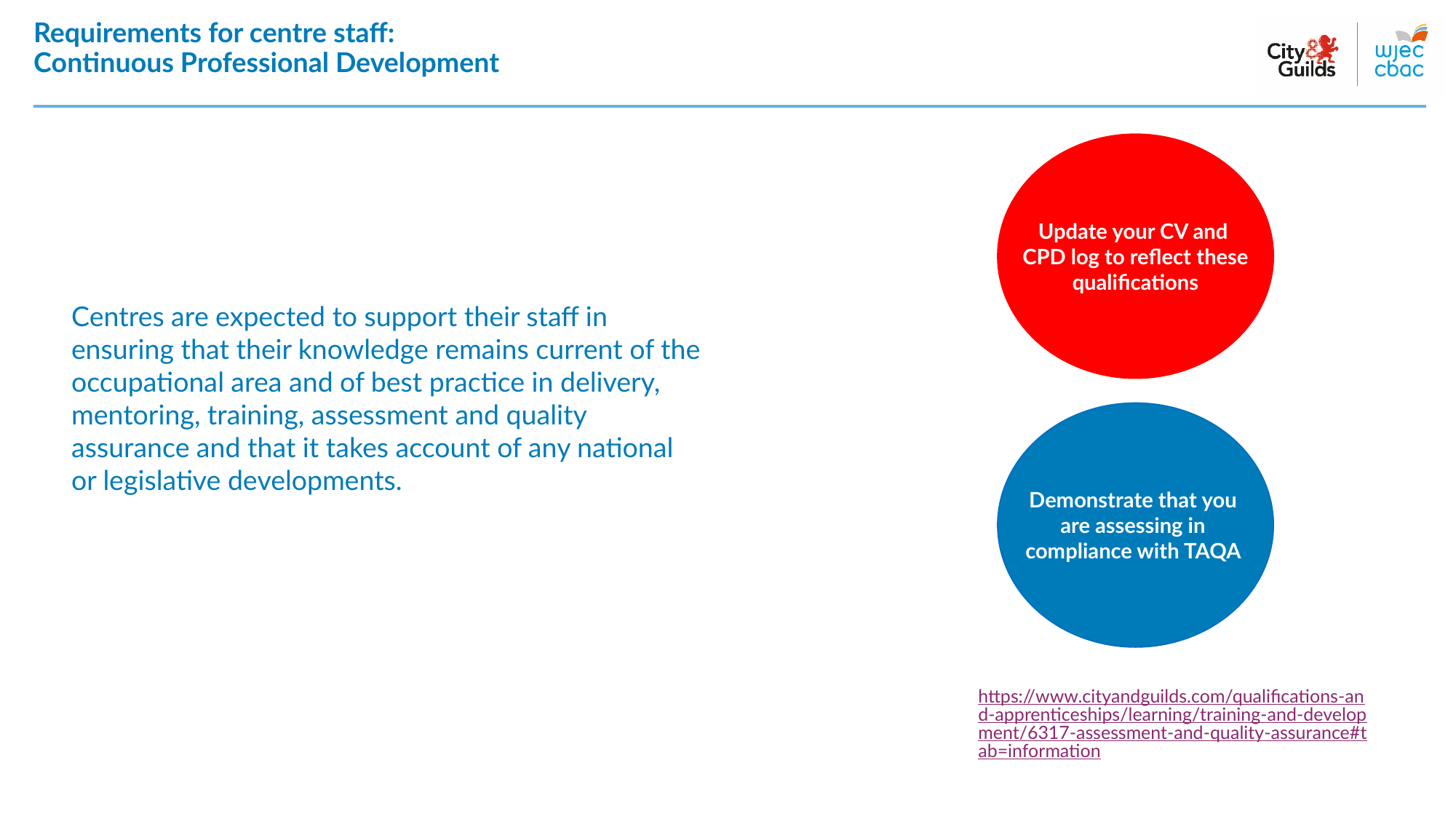

# Requirements for centre staff: Continuous Professional Development
Update your CV and
CPD log to reflect these
 qualifications
Centres are expected to support their staff in ensuring that their knowledge remains current of the occupational area and of best practice in delivery, mentoring, training, assessment and quality assurance and that it takes account of any national or legislative developments.

Demonstrate that you
are assessing in
compliance with TAQA
https://www.cityandguilds.com/qualifications-and-apprenticeships/learning/training-and-development/6317-assessment-and-quality-assurance#tab=information